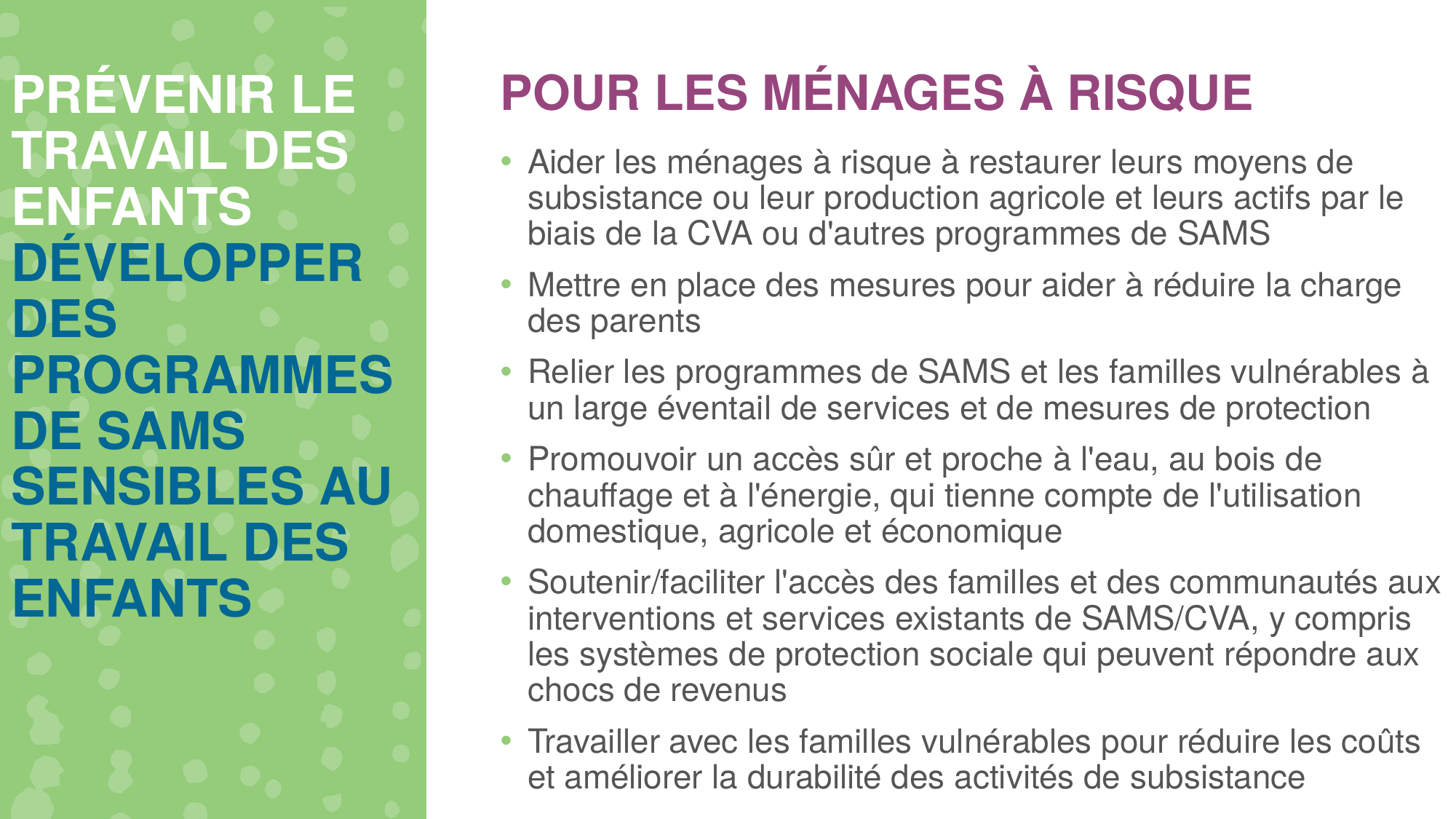

PRÉVENIR LE TRAVAIL DES ENFANTS
DÉVELOPPER DES PROGRAMMES DE SAMS SENSIBLES AU TRAVAIL DES ENFANTS
POUR LES MÉNAGES À RISQUE
Aider les ménages à risque à restaurer leurs moyens de subsistance ou leur production agricole et leurs actifs par le biais de la CVA ou d'autres programmes de SAMS
Mettre en place des mesures pour aider à réduire la charge des parents
Relier les programmes de SAMS et les familles vulnérables à un large éventail de services et de mesures de protection
Promouvoir un accès sûr et proche à l'eau, au bois de chauffage et à l'énergie, qui tienne compte de l'utilisation domestique, agricole et économique
Soutenir/faciliter l'accès des familles et des communautés aux interventions et services existants de SAMS/CVA, y compris les systèmes de protection sociale qui peuvent répondre aux chocs de revenus
Travailler avec les familles vulnérables pour réduire les coûts et améliorer la durabilité des activités de subsistance